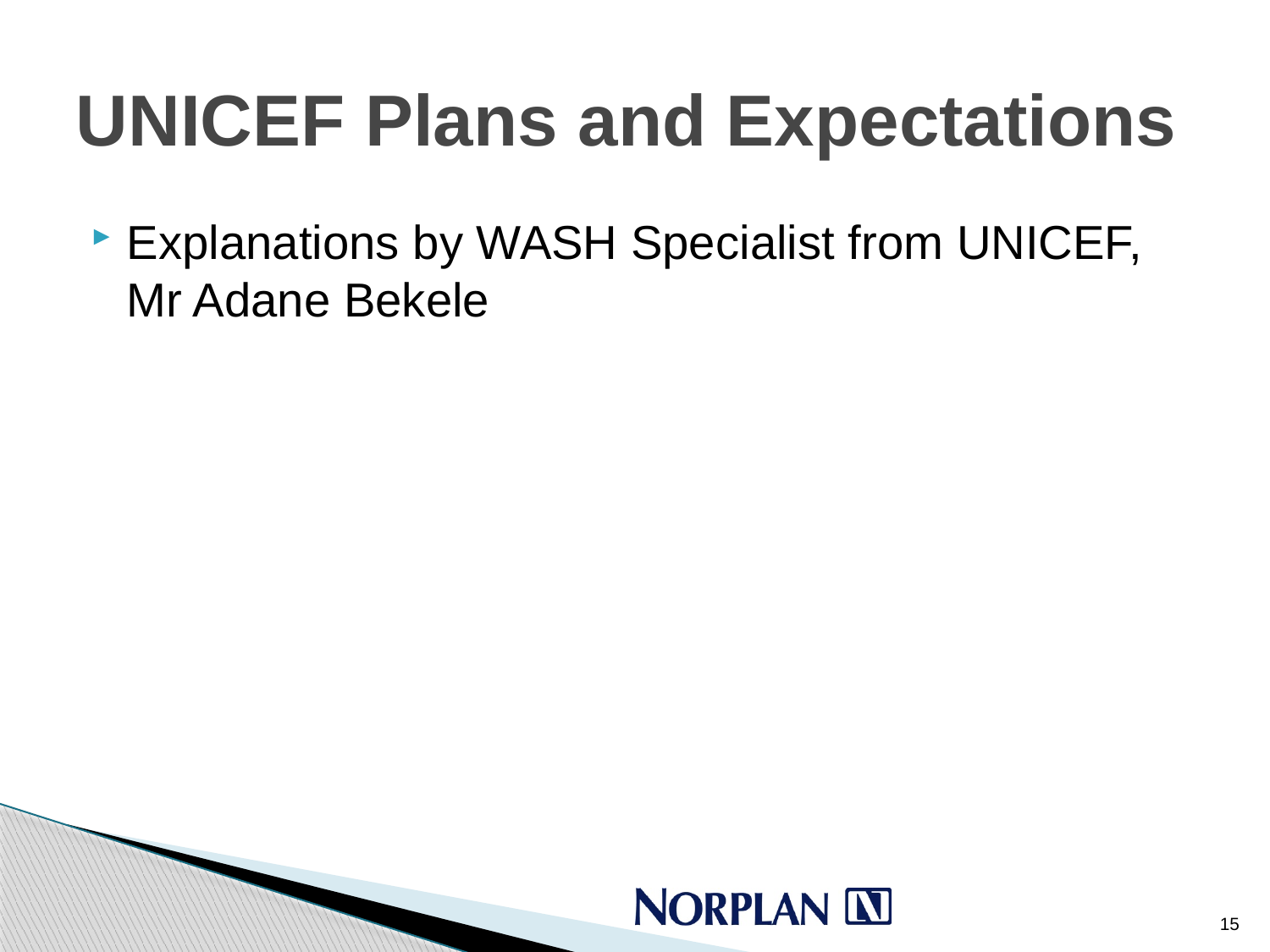

# UNICEF Plans and Expectations
Explanations by WASH Specialist from UNICEF, Mr Adane Bekele
15